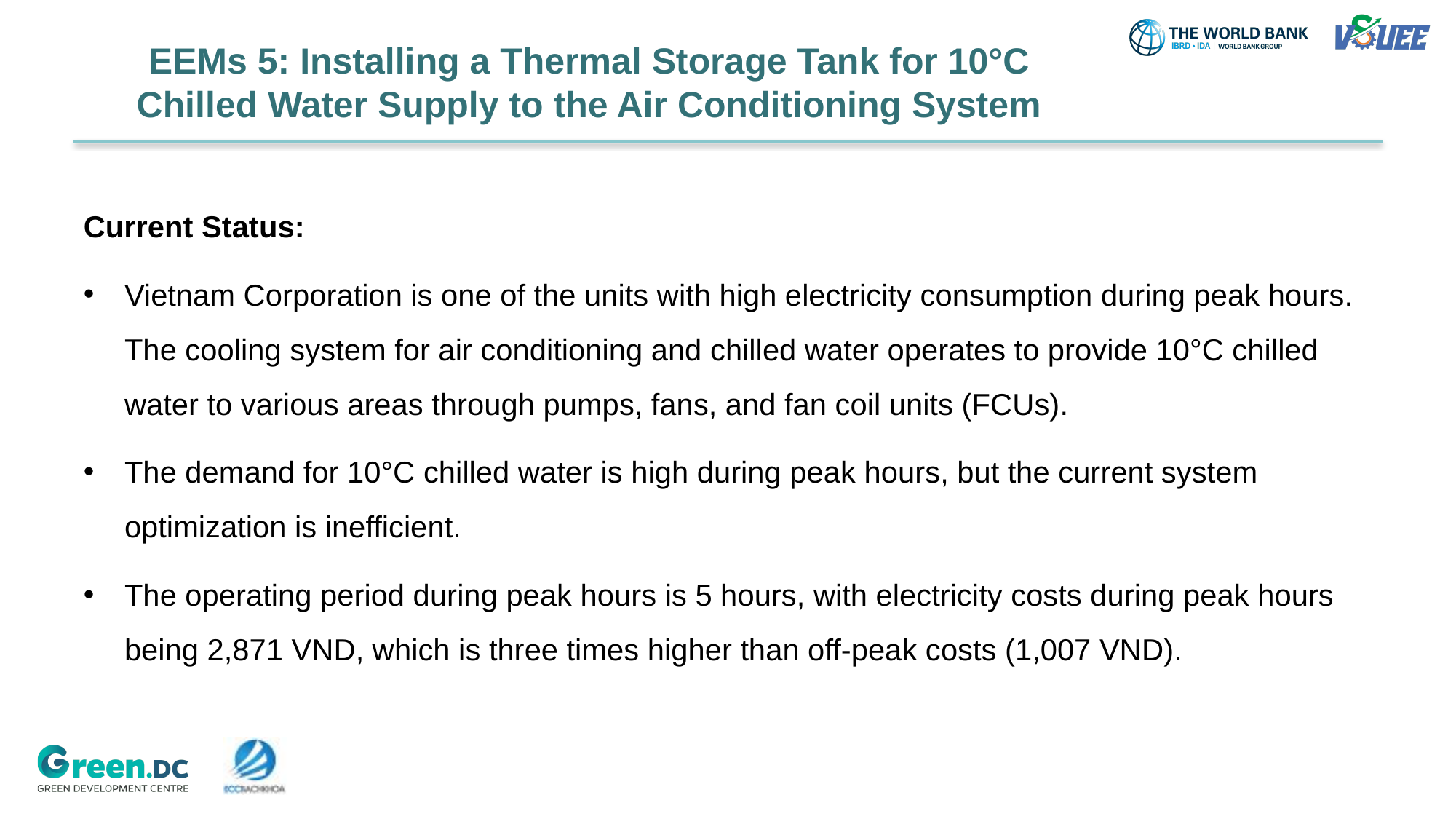

# EEMs 5: Installing a Thermal Storage Tank for 10°C Chilled Water Supply to the Air Conditioning System
Current Status:
Vietnam Corporation is one of the units with high electricity consumption during peak hours. The cooling system for air conditioning and chilled water operates to provide 10°C chilled water to various areas through pumps, fans, and fan coil units (FCUs).
The demand for 10°C chilled water is high during peak hours, but the current system optimization is inefficient.
The operating period during peak hours is 5 hours, with electricity costs during peak hours being 2,871 VND, which is three times higher than off-peak costs (1,007 VND).